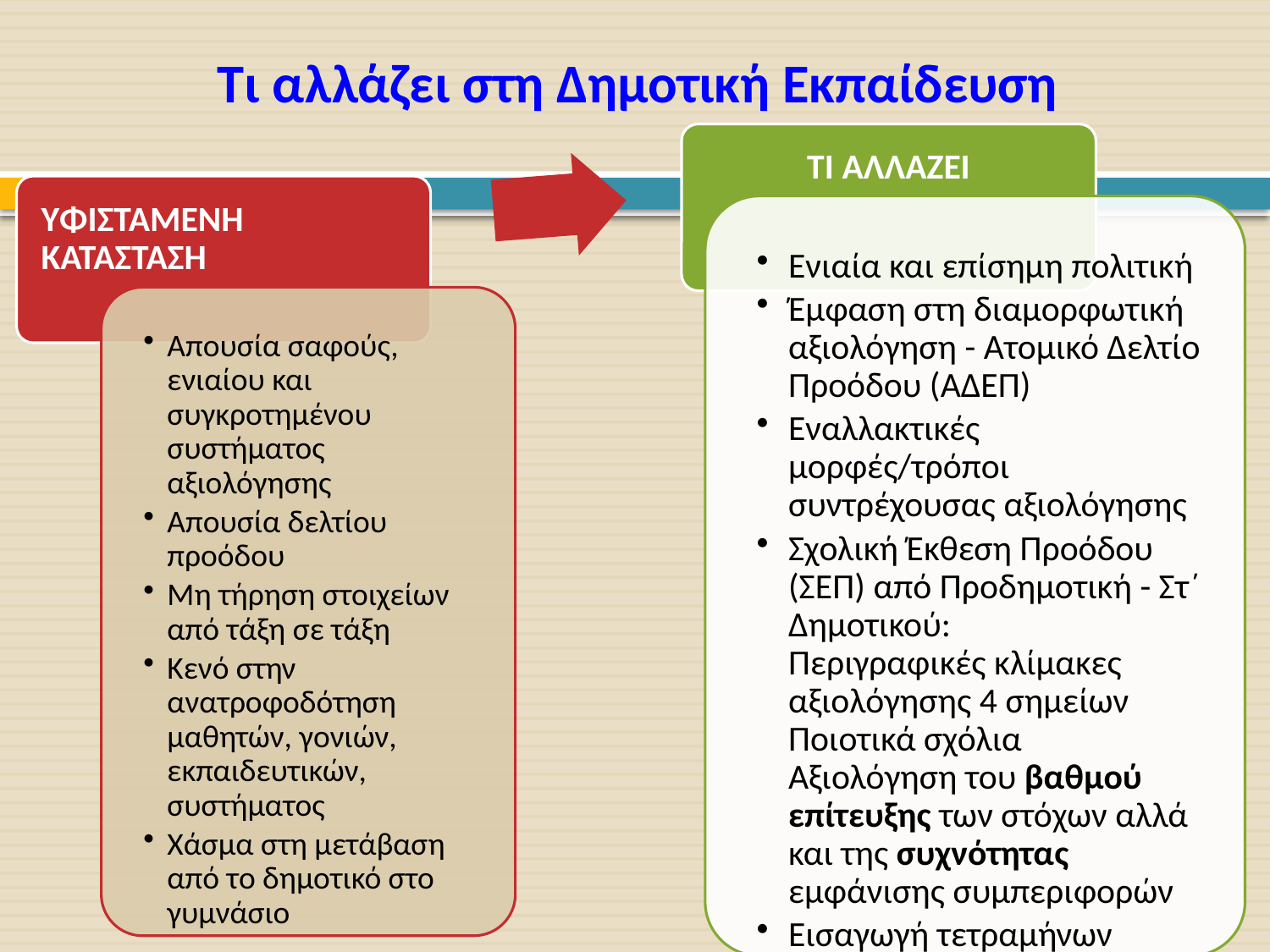

# Τι αλλάζει στη Δημοτική Εκπαίδευση
ΥΦΙΣΤΑΜΕΝΗ ΚΑΤΑΣΤΑΣΗ
Απουσία σαφούς, ενιαίου και συγκροτημένου συστήματος αξιολόγησης
Απουσία δελτίου προόδου
Μη τήρηση στοιχείων από τάξη σε τάξη
Κενό στην ανατροφοδότηση μαθητών, γονιών, εκπαιδευτικών, συστήματος
Χάσμα στη μετάβαση από το δημοτικό στο γυμνάσιο

ΤΙ ΑΛΛΑΖΕΙ
Ενιαία και επίσημη πολιτική
Έμφαση στη διαμορφωτική αξιολόγηση - Ατομικό Δελτίο Προόδου (ΑΔΕΠ)
Εναλλακτικές μορφές/τρόποι  συντρέχουσας αξιολόγησης
Σχολική Έκθεση Προόδου (ΣΕΠ) από Προδημοτική - Στ΄ Δημοτικού:          Περιγραφικές κλίμακες αξιολόγησης 4 σημείων Ποιοτικά σχόλια         Αξιολόγηση του βαθμού επίτευξης των στόχων αλλά και της συχνότητας εμφάνισης συμπεριφορών
Εισαγωγή τετραμήνων